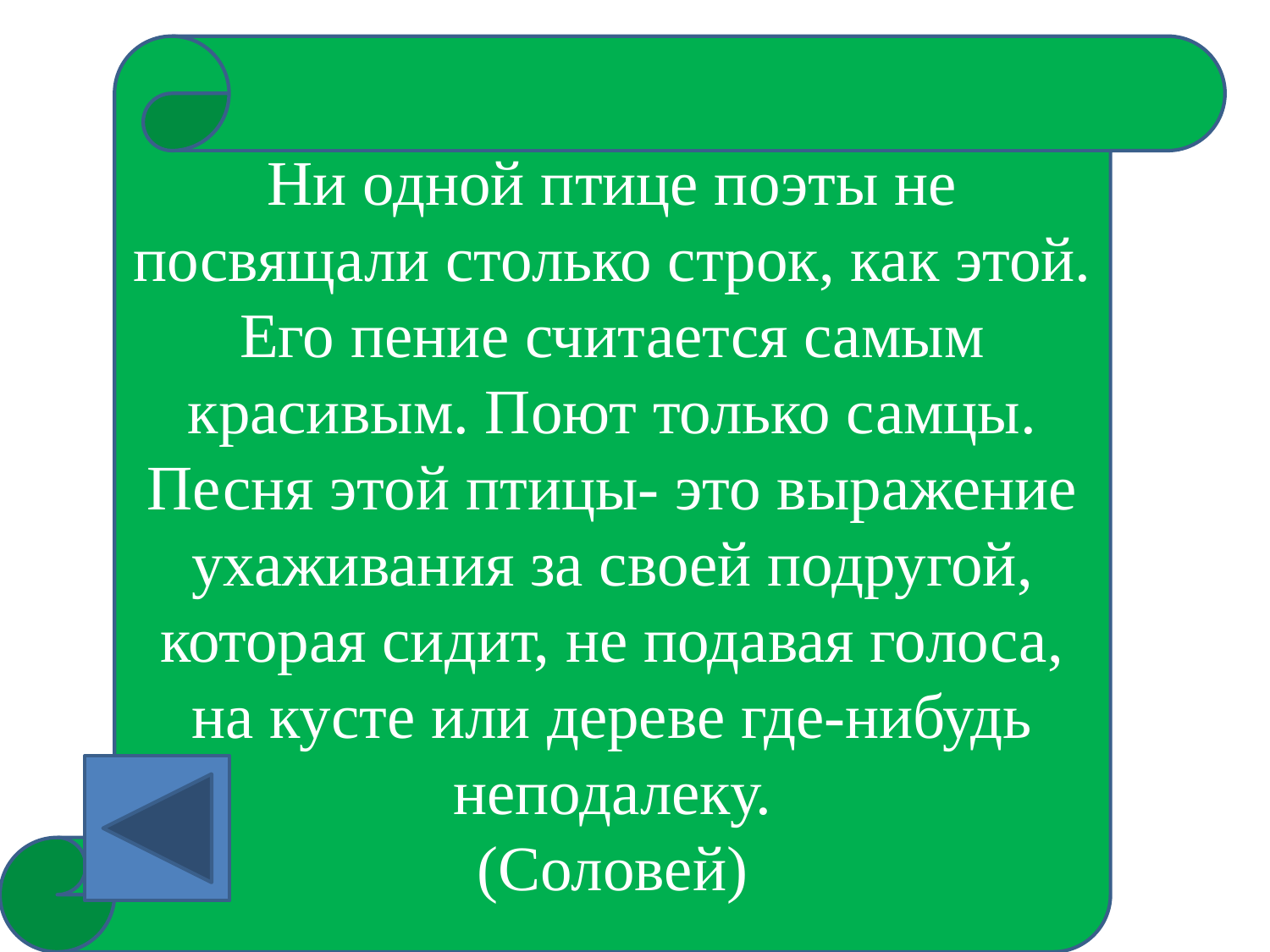

Ни одной птице поэты не посвящали столько строк, как этой. Его пение считается самым красивым. Поют только самцы. Песня этой птицы- это выражение ухаживания за своей подругой, которая сидит, не подавая голоса, на кусте или дереве где-нибудь неподалеку.
(Соловей)
#